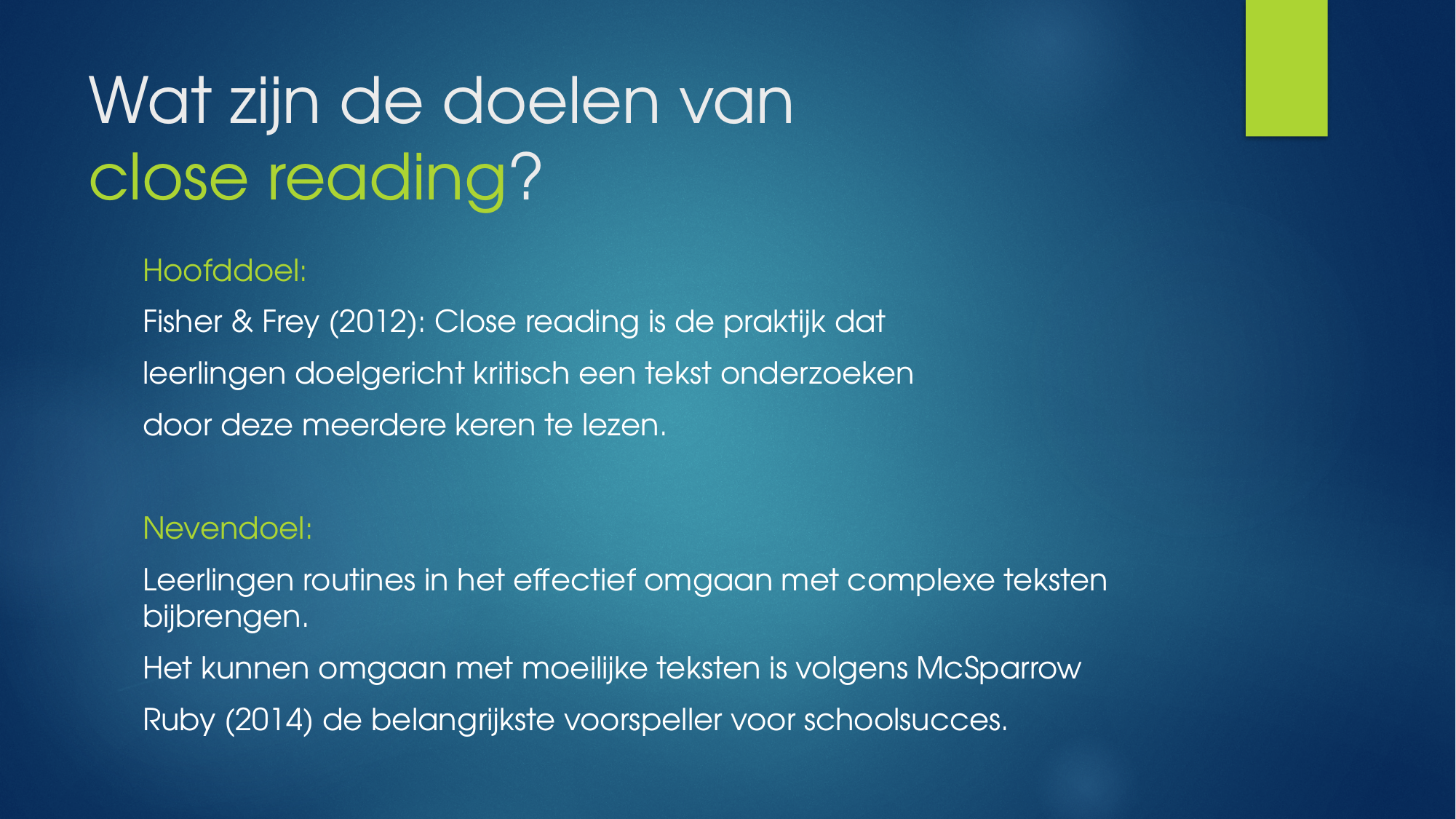

# Wat zijn de doelen van close reading?
Hoofddoel:
Fisher & Frey (2012): Close reading is de praktijk dat
leerlingen doelgericht kritisch een tekst onderzoeken
door deze meerdere keren te lezen.

Nevendoel:
Leerlingen routines in het effectief omgaan met complexe teksten bijbrengen.
Het kunnen omgaan met moeilijke teksten is volgens McSparrow
Ruby (2014) de belangrijkste voorspeller voor schoolsucces.